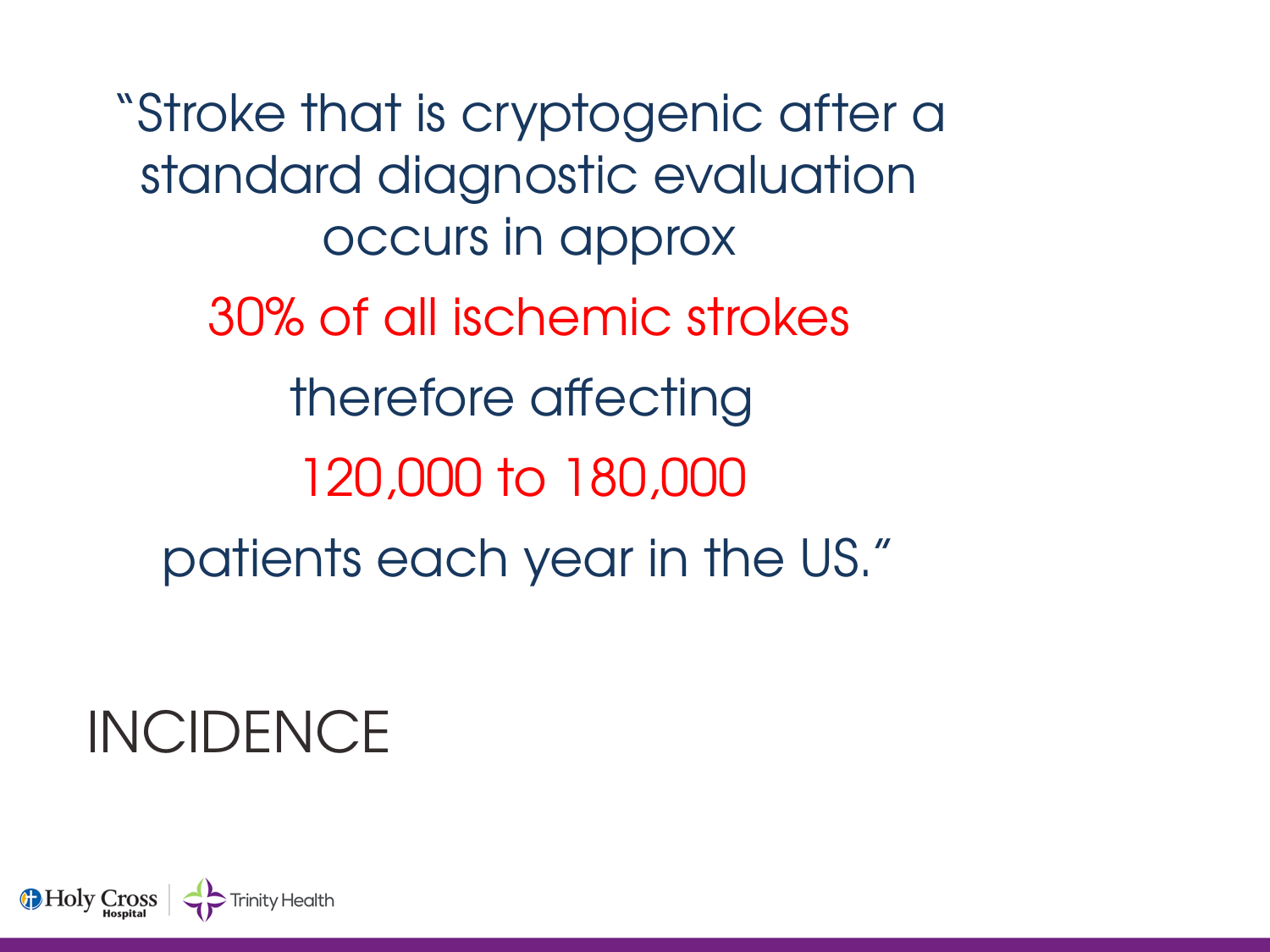

“Stroke that is cryptogenic after a standard diagnostic evaluation occurs in approx
 30% of all ischemic strokes
therefore affecting
120,000 to 180,000
patients each year in the US.”

# INCIDENCE